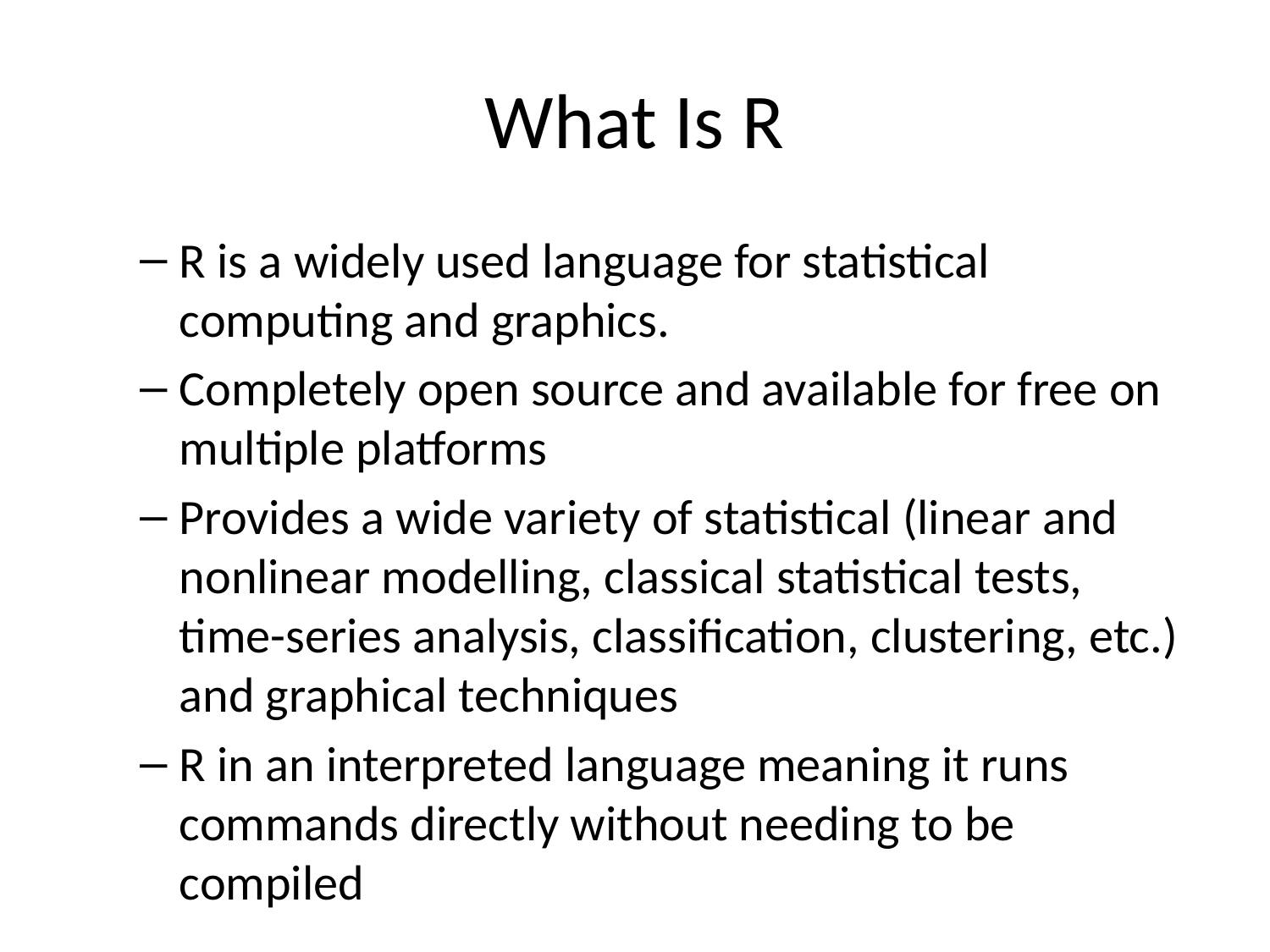

# What Is R
R is a widely used language for statistical computing and graphics.
Completely open source and available for free on multiple platforms
Provides a wide variety of statistical (linear and nonlinear modelling, classical statistical tests, time-series analysis, classification, clustering, etc.) and graphical techniques
R in an interpreted language meaning it runs commands directly without needing to be compiled